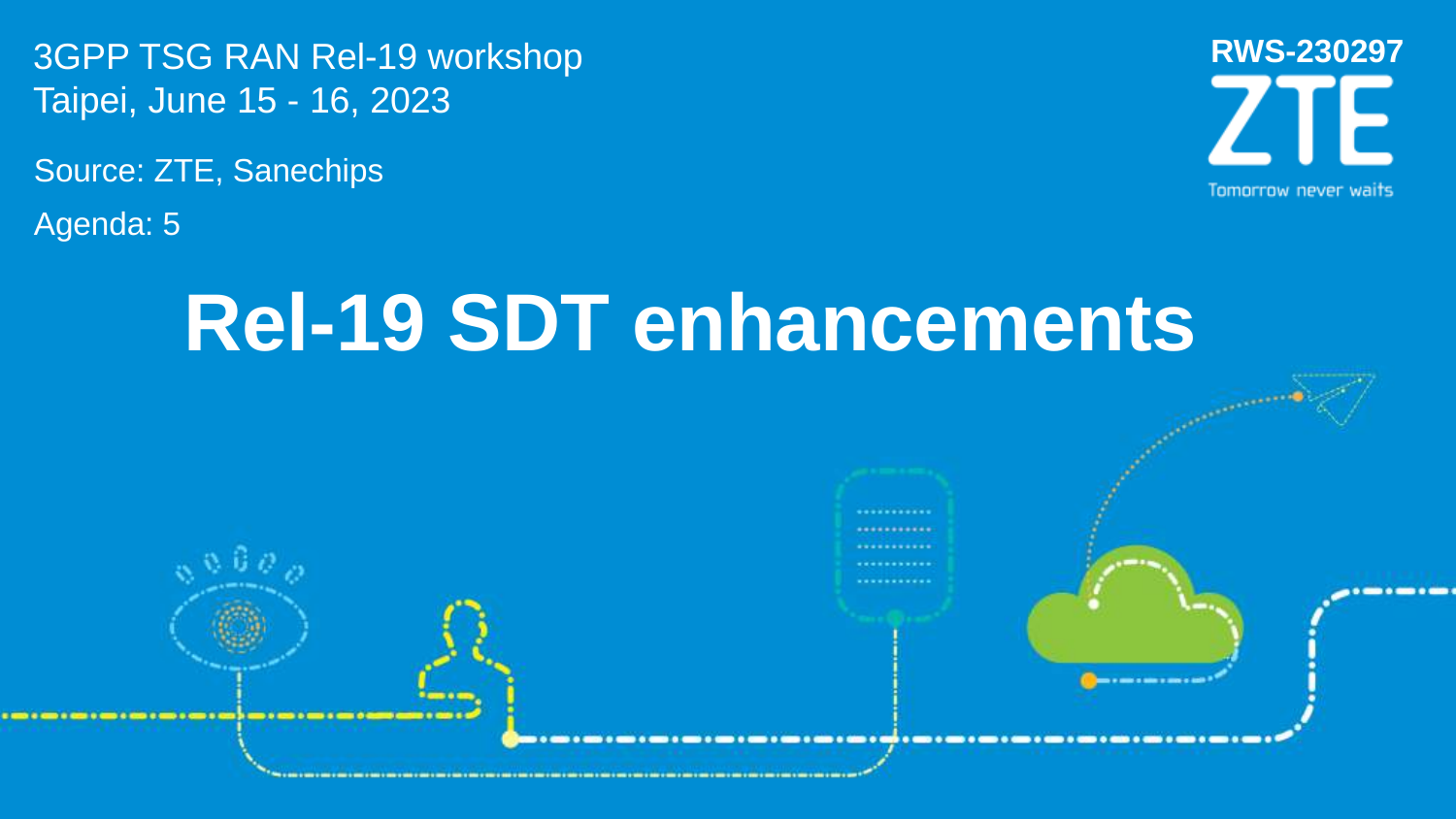

RWS-230297
3GPP TSG RAN Rel-19 workshop
Taipei, June 15 - 16, 2023
Source: ZTE, Sanechips
Agenda: 5

Rel-19 SDT enhancements